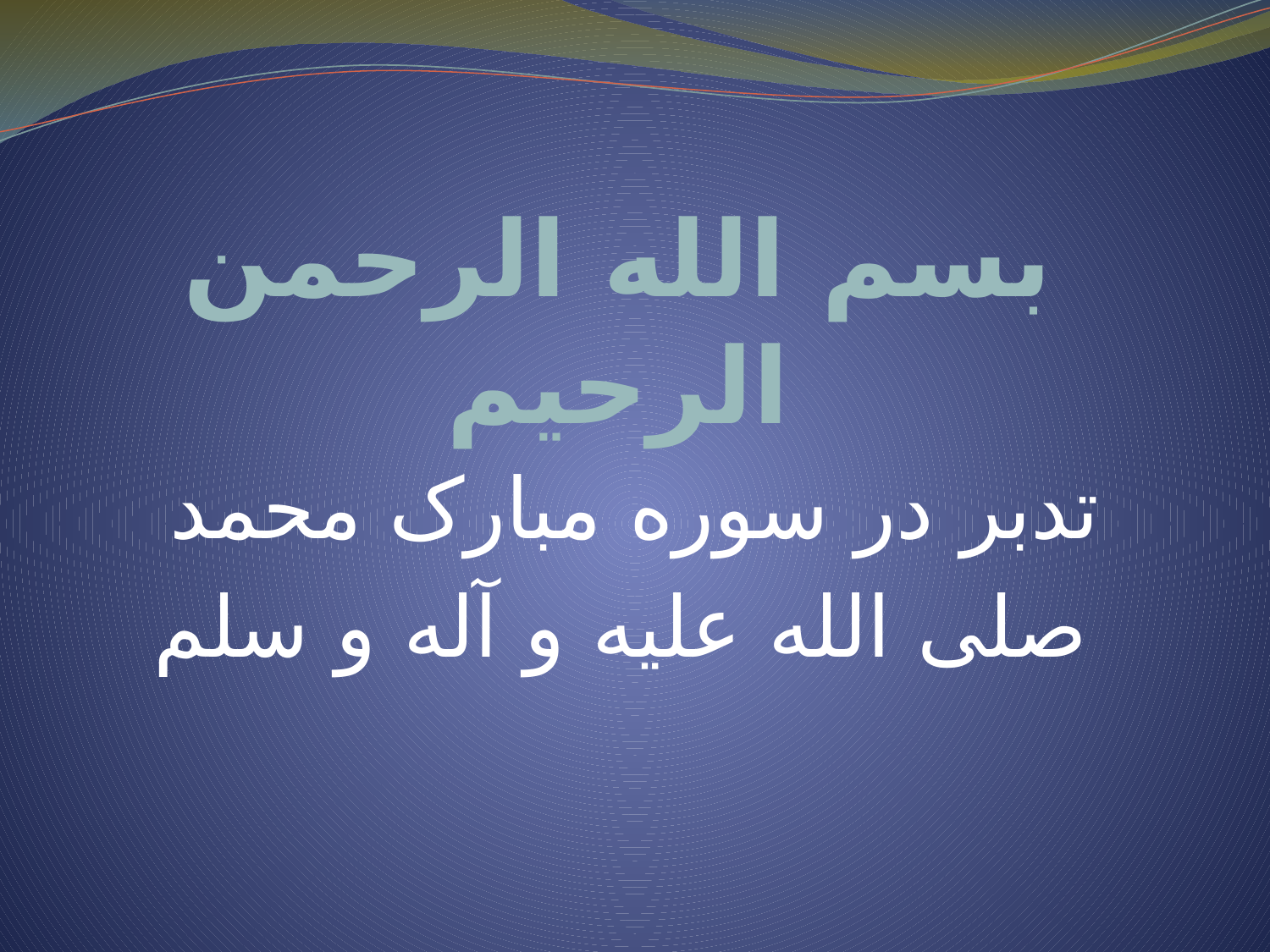

# بسم الله الرحمن الرحیم
تدبر در سوره مبارک محمد
صلی الله علیه و آله و سلم